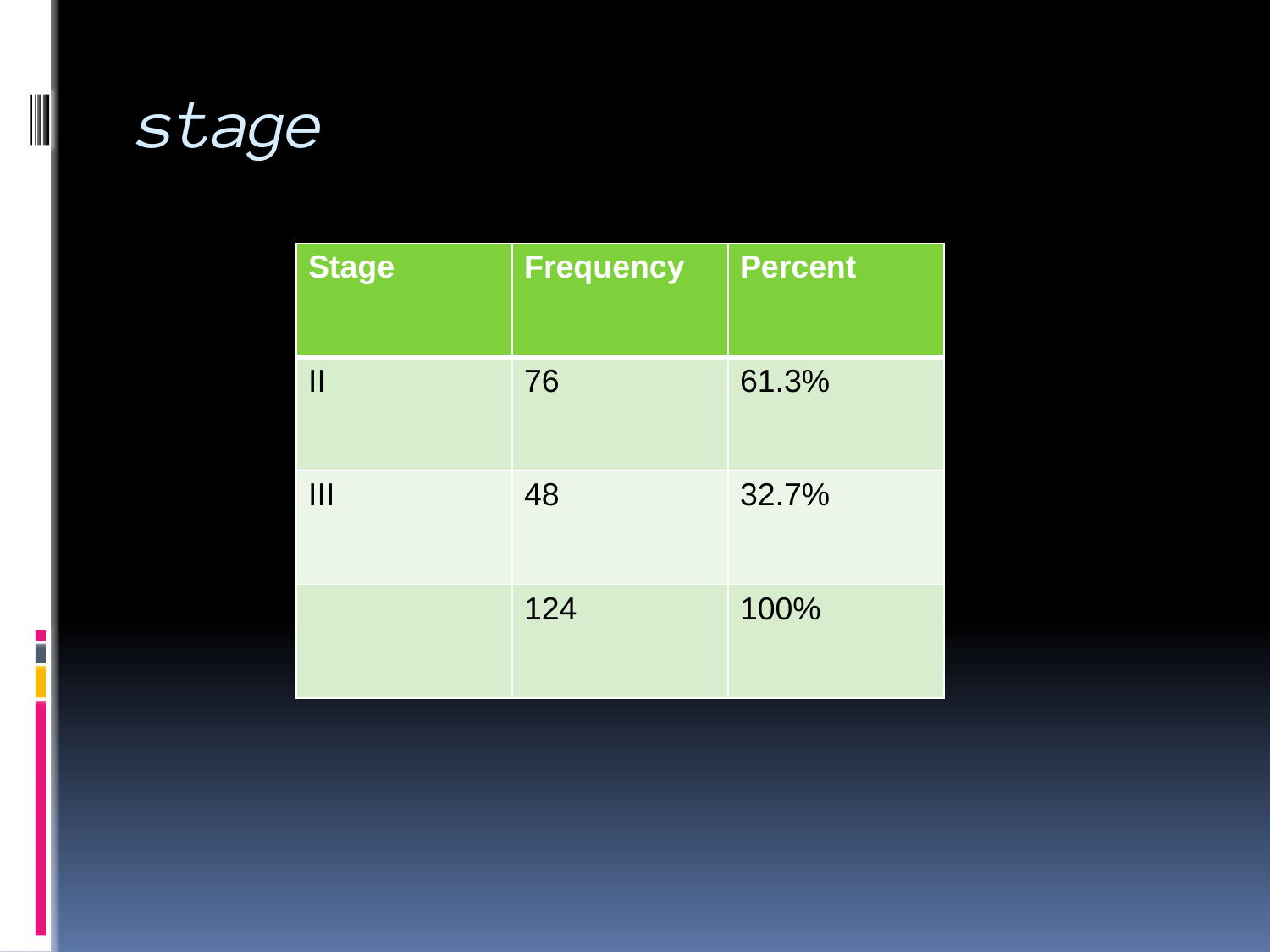

# stage
| Stage | Frequency | Percent |
| --- | --- | --- |
| II | 76 | 61.3% |
| III | 48 | 32.7% |
|  | 124 | 100% |